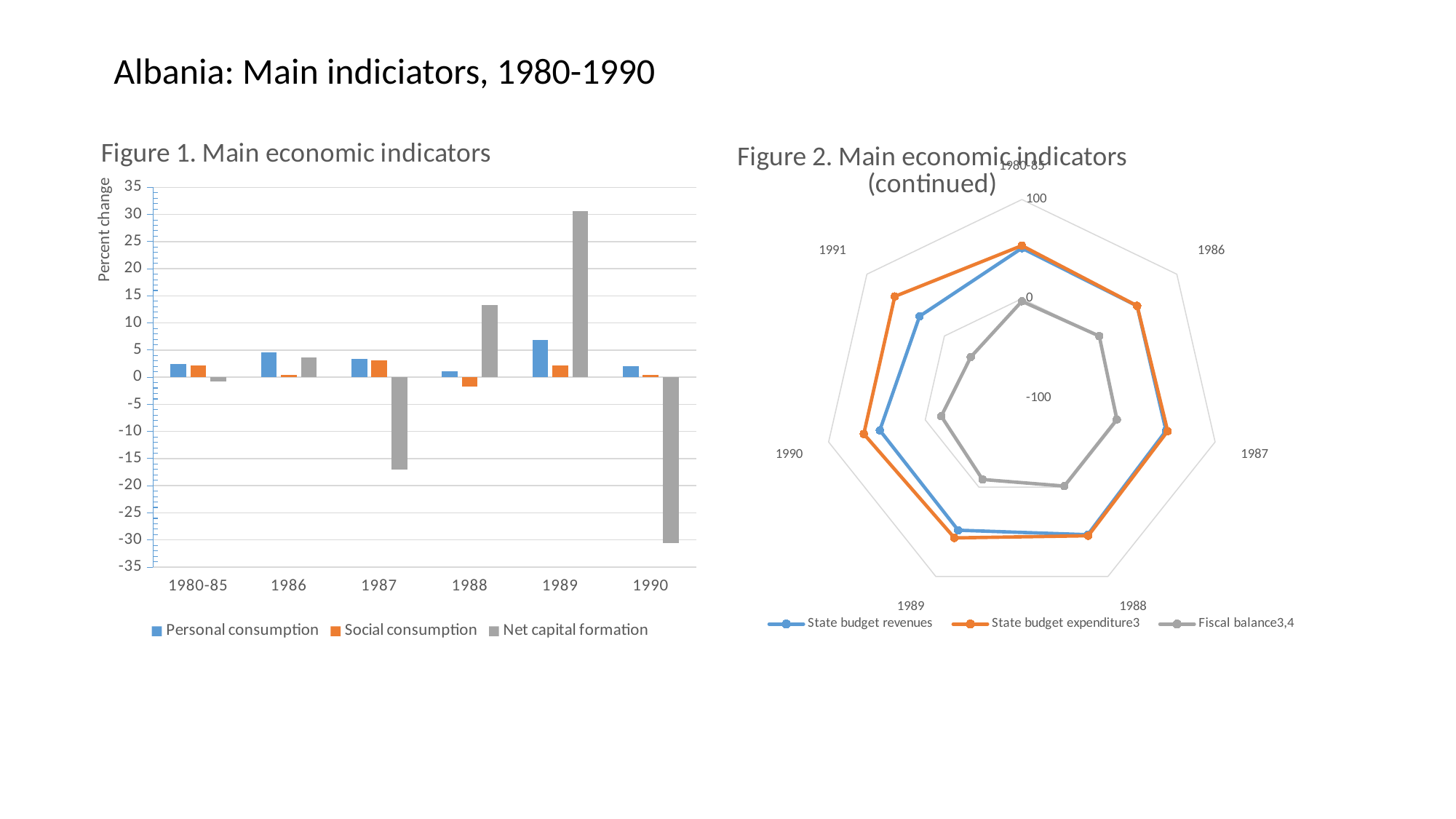

# Albania: Main indiciators, 1980-1990

### Chart: Figure 1. Main economic indicators

| Category | Personal consumption | Social consumption | Net capital formation |
|---|---|---|---|
| 1980-85 | 2.5 | 2.2 | -0.8 |
| 1986 | 4.6 | 0.4 | 3.6 |
| 1987 | 3.4 | 3.1 | -17.0 |
| 1988 | 1.1 | -1.7 | 13.3 |
| 1989 | 6.9 | 2.2 | 30.6 |
| 1990 | 2.0 | 0.4 | -30.5 |

### Chart: Figure 2. Main economic indicators (continued)

| Category | State budget revenues | State budget expenditure3 | Fiscal balance3,4 |
|---|---|---|---|
| 1980-85 | 50.92 | 53.52 | -2.62 |
| 1986 | 48.7 | 48.8 | -0.1 |
| 1987 | 49.2 | 50.9 | -1.7 |
| 1988 | 53.2 | 54.4 | -1.2 |
| 1989 | 48.2 | 56.8 | -8.6 |
| 1990 | 47.0 | 63.6 | -16.6 |
| 1991 | 32.0 | 64.0 | -34.0 |